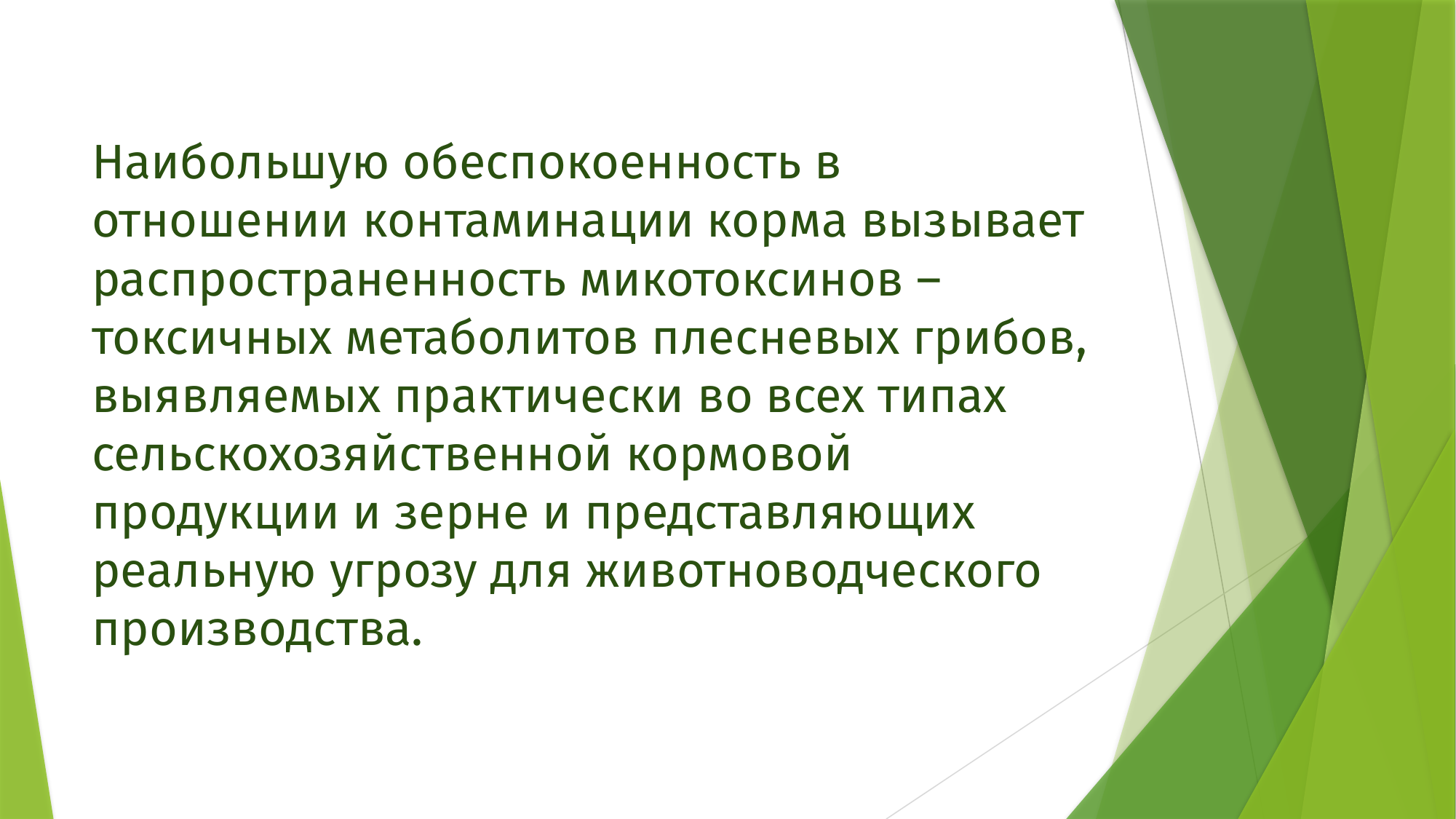

# Наибольшую обеспокоенность в отношении контаминации корма вызывает распространенность микотоксинов – токсичных метаболитов плесневых грибов, выявляемых практически во всех типах сельскохозяйственной кормовой продукции и зерне и представляющих реальную угрозу для животноводческого производства.